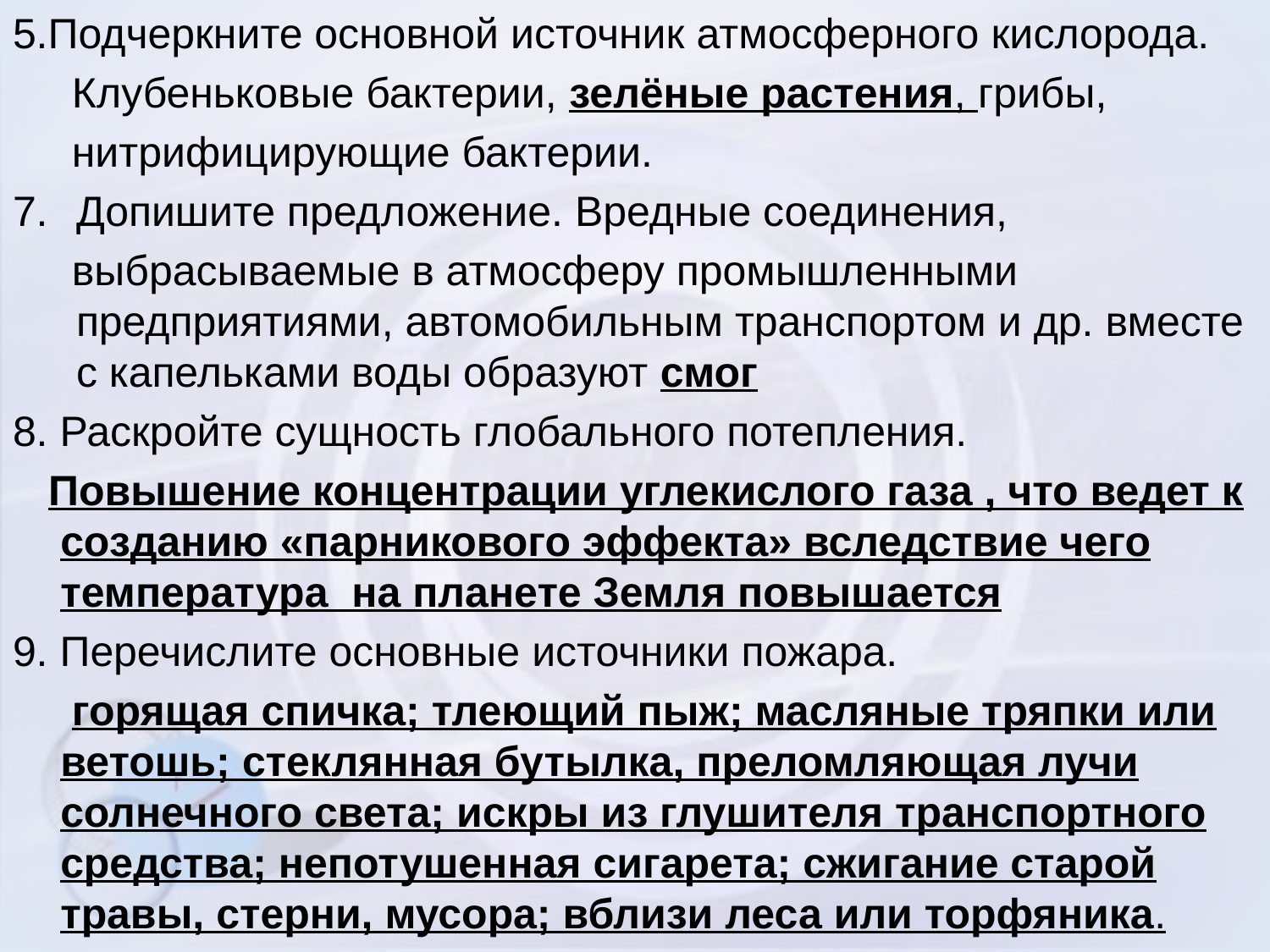

5.Подчеркните основной источник атмосферного кислорода.
     Клубеньковые бактерии, зелёные растения, грибы,
     нитрифицирующие бактерии.
Допишите предложение. Вредные соединения,
     выбрасываемые в атмосферу промышленными предприятиями, автомобильным транспортом и др. вместе с капельками воды образуют смог
8. Раскройте сущность глобального потепления.
   Повышение концентрации углекислого газа , что ведет к созданию «парникового эффекта» вследствие чего температура  на планете Земля повышается
9. Перечислите основные источники пожара.
     горящая спичка; тлеющий пыж; масляные тряпки или ветошь; стеклянная бутылка, преломляющая лучи солнечного света; искры из глушителя транспортного средства; непотушенная сигарета; сжигание старой травы, стерни, мусора; вблизи леса или торфяника.